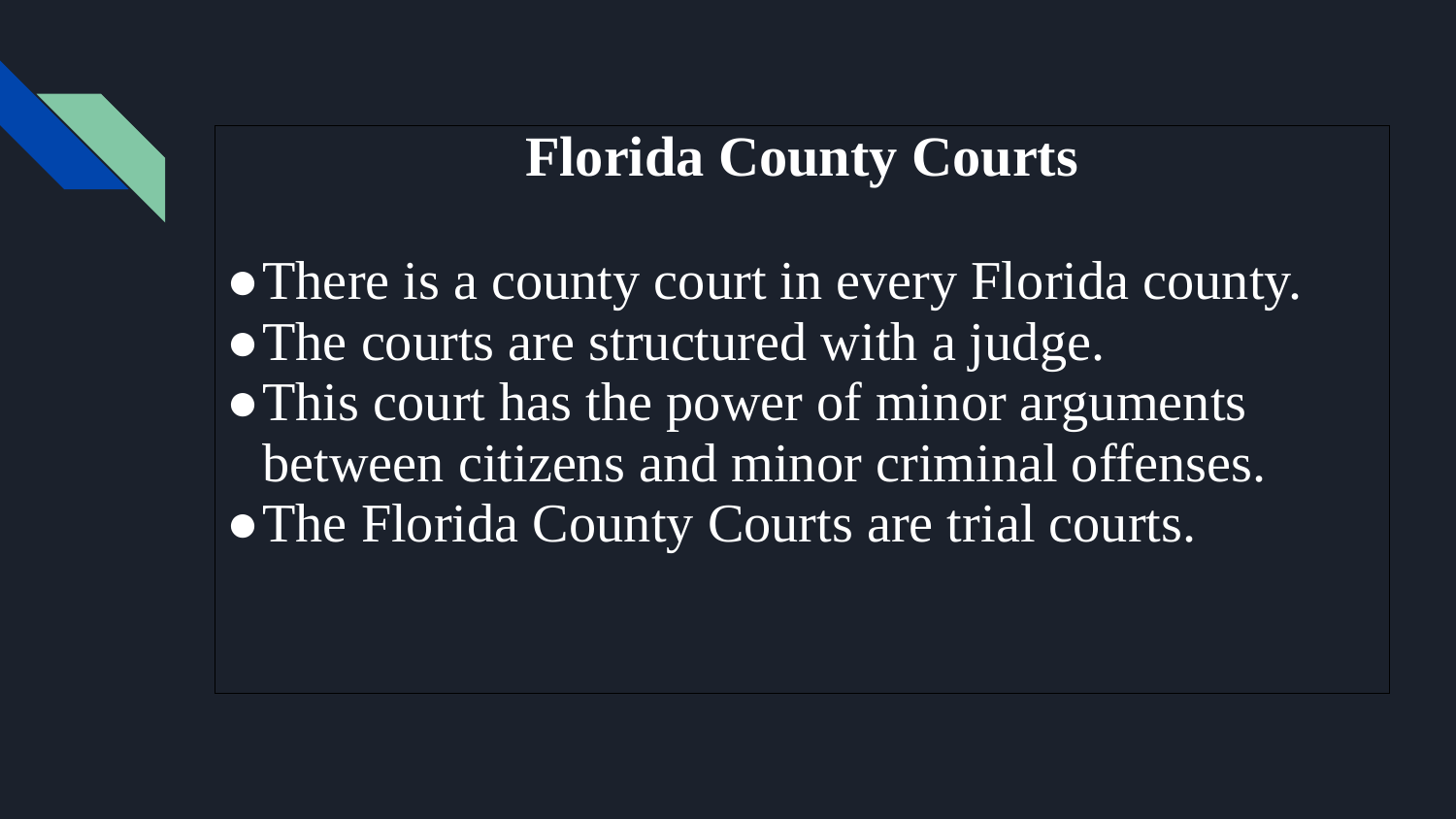

| Florida County Courts There is a county court in every Florida county. The courts are structured with a judge. This court has the power of minor arguments between citizens and minor criminal offenses. The Florida County Courts are trial courts. |
| --- |